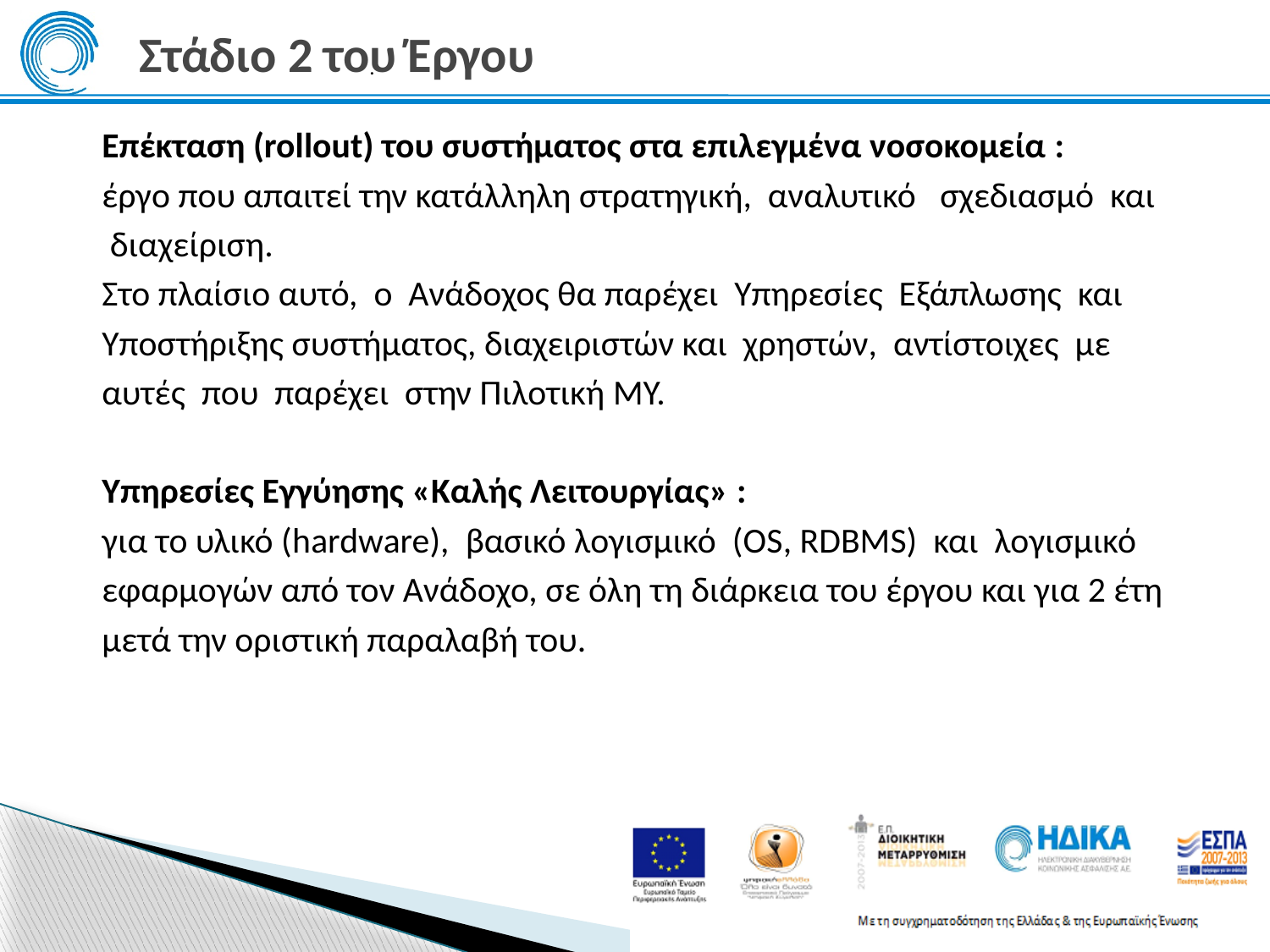

# Στάδιο 2 του Έργου
.

Επέκταση (rollout) του συστήματος στα επιλεγμένα νοσοκομεία :
έργο που απαιτεί την κατάλληλη στρατηγική,  αναλυτικό   σχεδιασμό  και
 διαχείριση.
Στο πλαίσιο αυτό,  ο  Ανάδοχος θα παρέχει  Υπηρεσίες  Εξάπλωσης  και
Υποστήριξης συστήματος, διαχειριστών και  χρηστών,  αντίστοιχες  με
αυτές  που  παρέχει  στην Πιλοτική ΜΥ.

Υπηρεσίες Εγγύησης «Καλής Λειτουργίας» :
για το υλικό (hardware),  βασικό λογισμικό  (OS, RDBMS)  και  λογισμικό
εφαρμογών από τον Ανάδοχο, σε όλη τη διάρκεια του έργου και για 2 έτη
μετά την οριστική παραλαβή του.